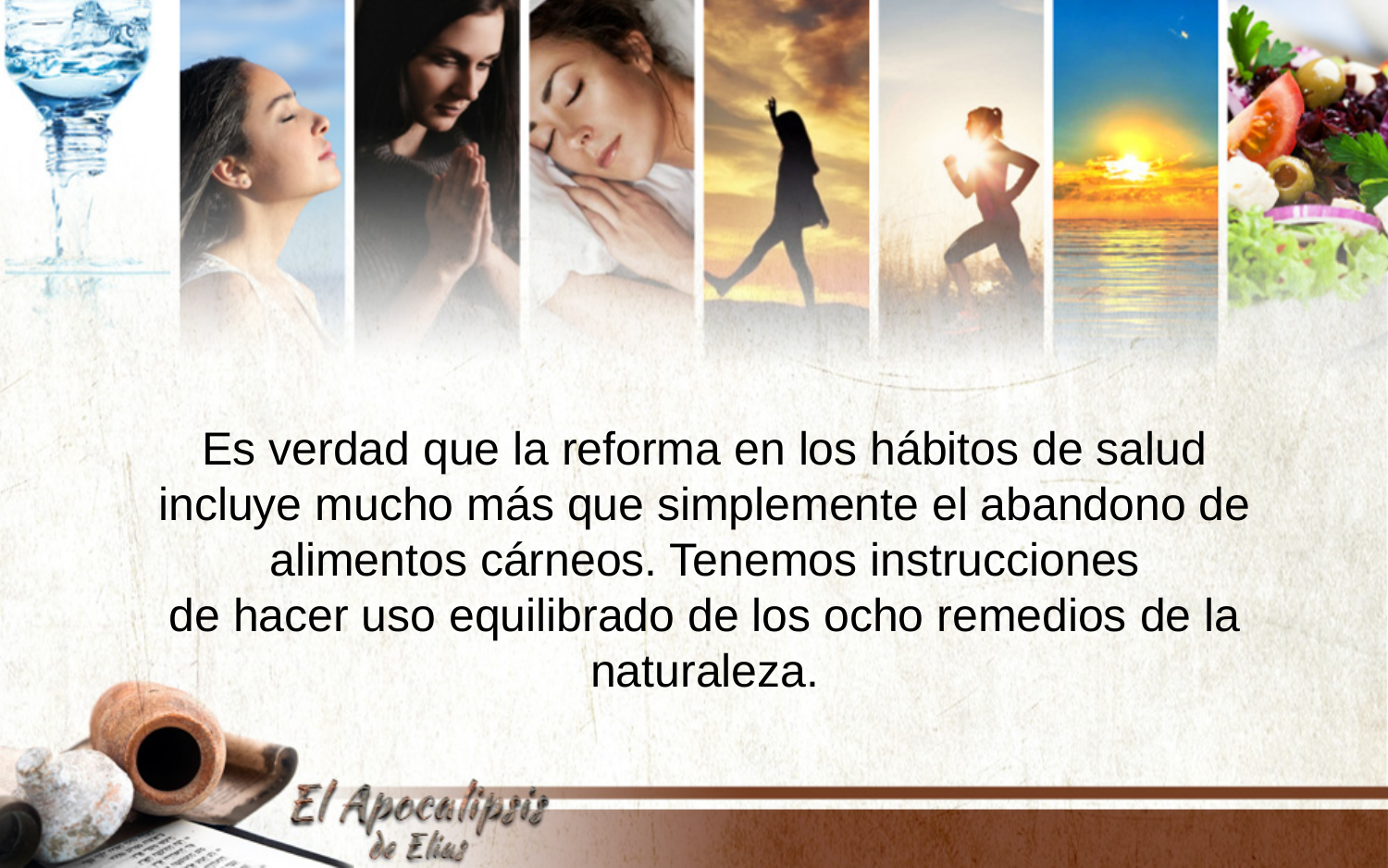

Es verdad que la reforma en los hábitos de salud incluye mucho más que simplemente el abandono de alimentos cárneos. Tenemos instrucciones
de hacer uso equilibrado de los ocho remedios de la naturaleza.